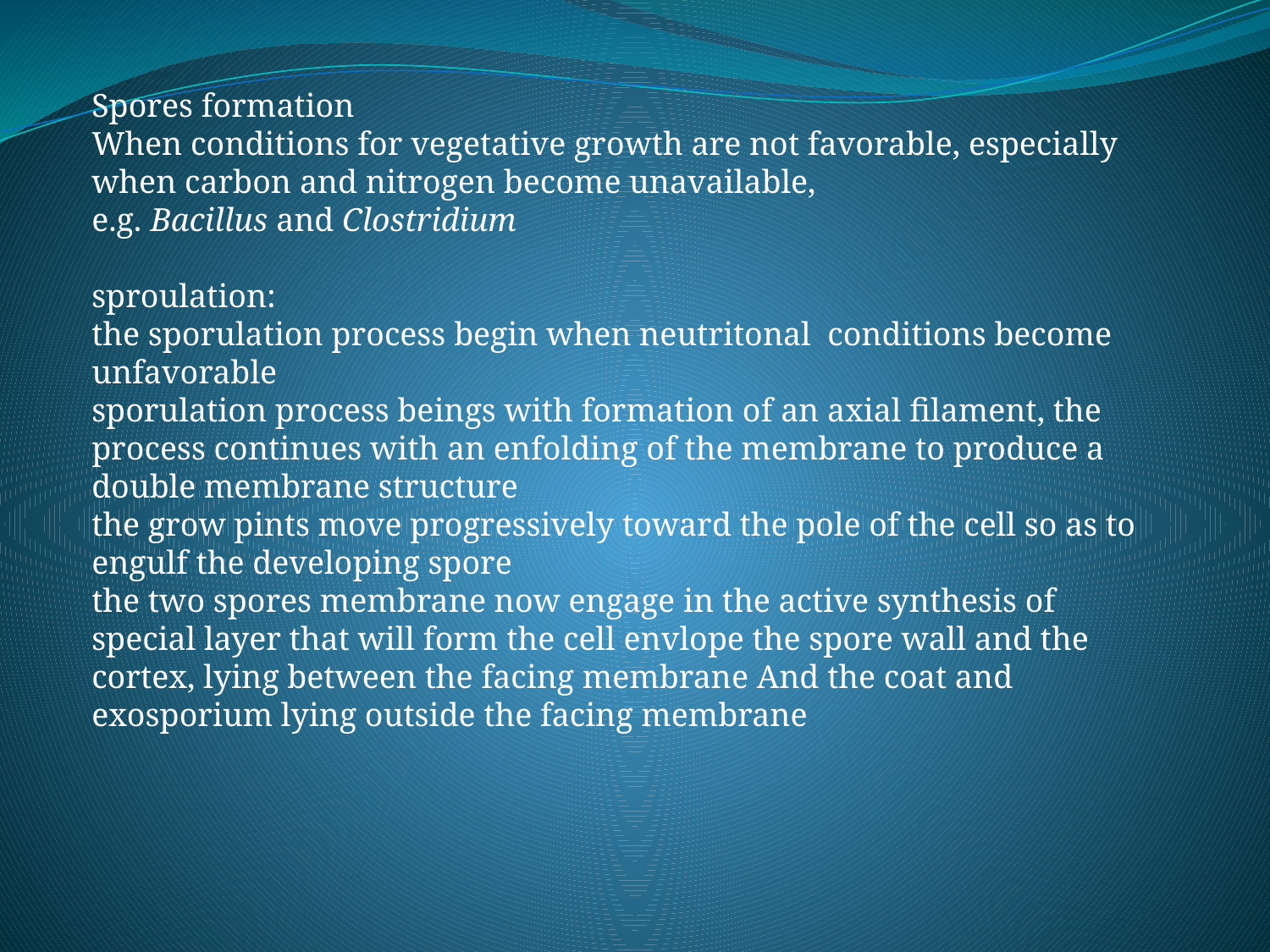

Spores formation
When conditions for vegetative growth are not favorable, especially when carbon and nitrogen become unavailable,
e.g. Bacillus and Clostridium

sproulation:
the sporulation process begin when neutritonal  conditions become unfavorable
sporulation process beings with formation of an axial filament, the process continues with an enfolding of the membrane to produce a double membrane structure
the grow pints move progressively toward the pole of the cell so as to engulf the developing spore
the two spores membrane now engage in the active synthesis of special layer that will form the cell envlope the spore wall and the cortex, lying between the facing membrane And the coat and exosporium lying outside the facing membrane